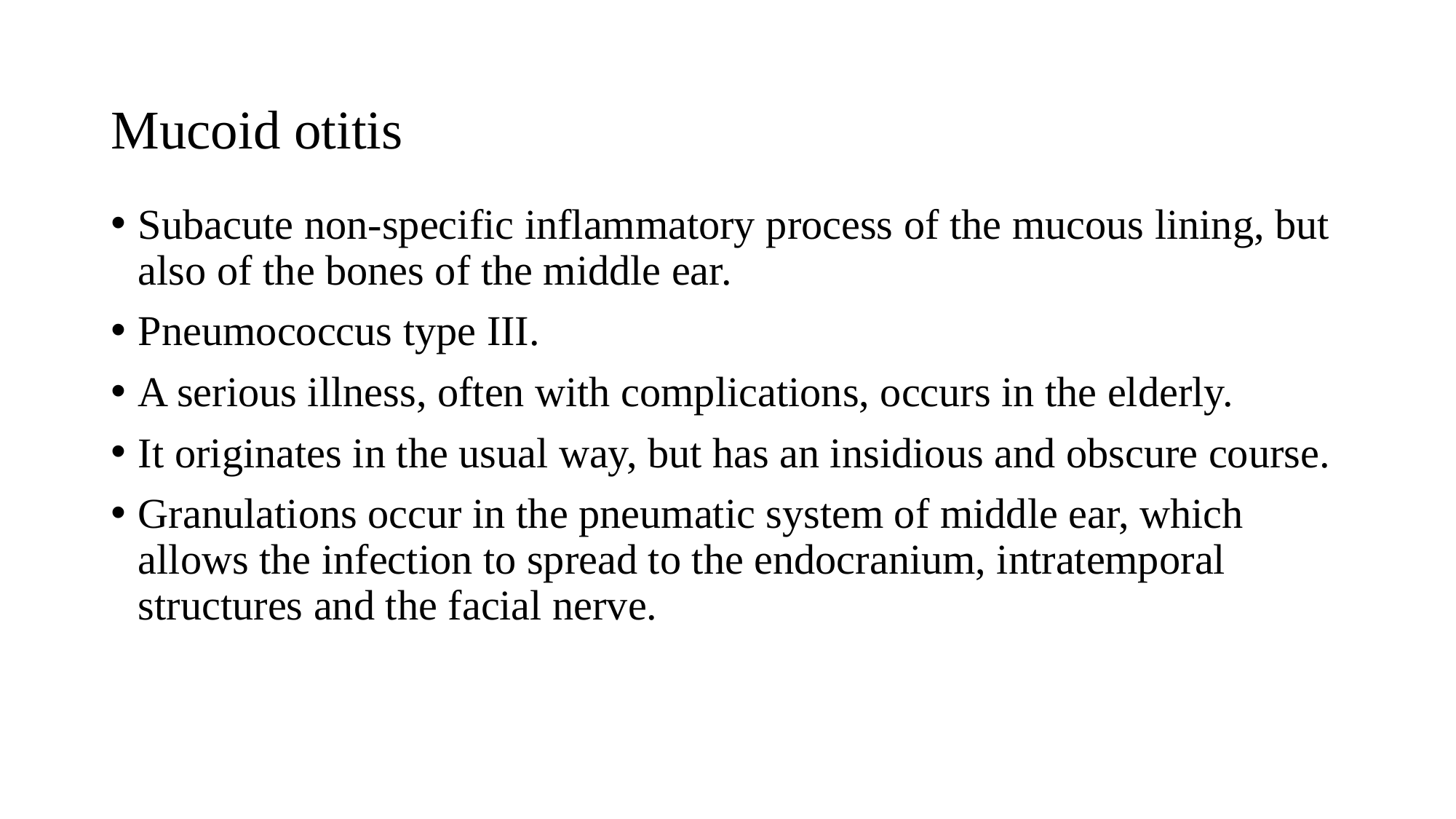

# Mucoid otitis
Subacute non-specific inflammatory process of the mucous lining, but also of the bones of the middle ear.
Pneumococcus type III.
A serious illness, often with complications, occurs in the elderly.
It originates in the usual way, but has an insidious and obscure course.
Granulations occur in the pneumatic system of middle ear, which allows the infection to spread to the endocranium, intratemporal structures and the facial nerve.